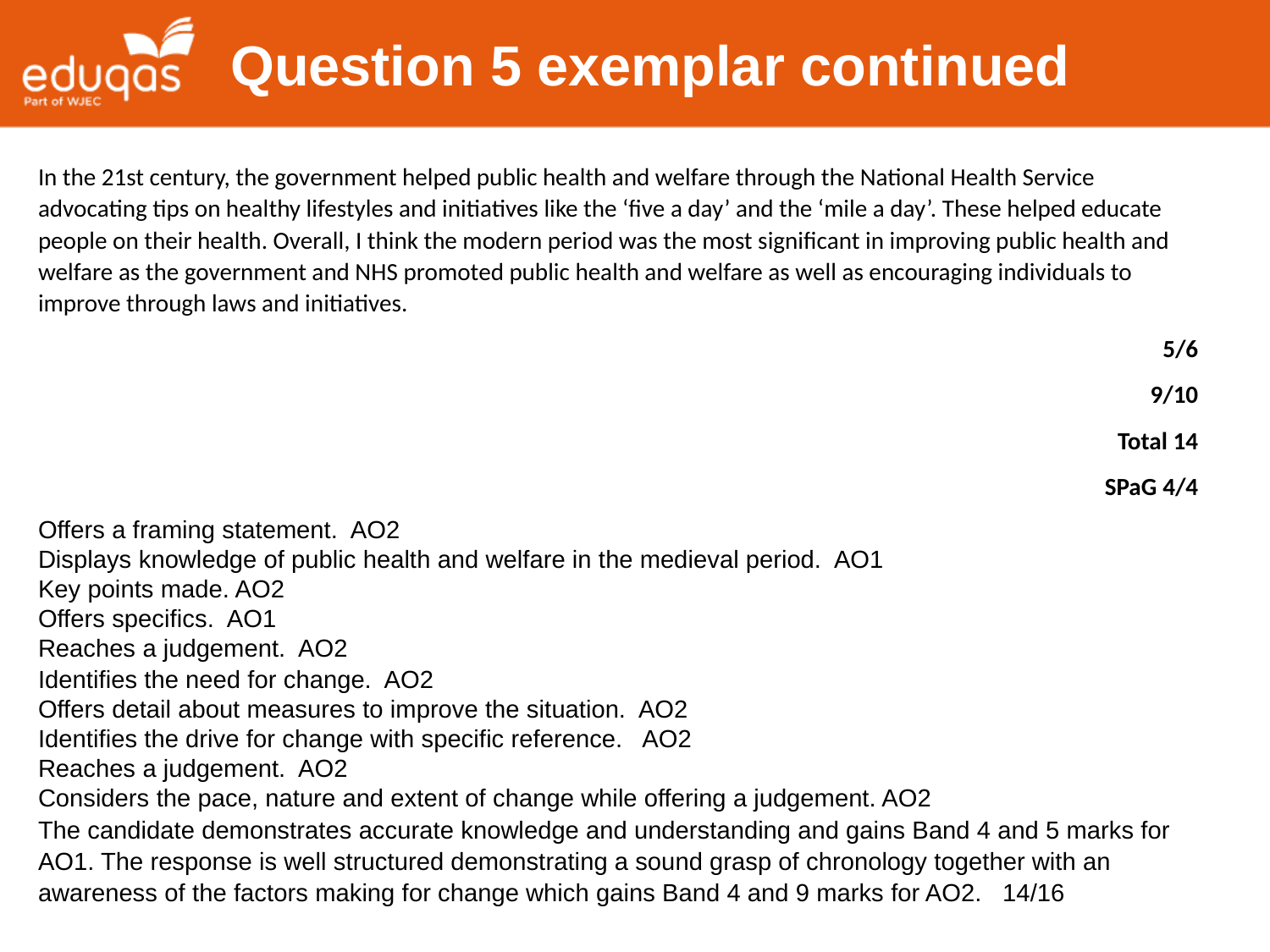

# Question 5 exemplar continued

In the 21st century, the government helped public health and welfare through the National Health Service advocating tips on healthy lifestyles and initiatives like the ‘five a day’ and the ‘mile a day’. These helped educate people on their health. Overall, I think the modern period was the most significant in improving public health and welfare as the government and NHS promoted public health and welfare as well as encouraging individuals to improve through laws and initiatives.
5/6
9/10
Total 14
SPaG 4/4
Offers a framing statement.  AO2
Displays knowledge of public health and welfare in the medieval period.  AO1
Key points made. AO2
Offers specifics.  AO1
Reaches a judgement.  AO2
Identifies the need for change.  AO2
Offers detail about measures to improve the situation.  AO2
Identifies the drive for change with specific reference.   AO2
Reaches a judgement.  AO2
Considers the pace, nature and extent of change while offering a judgement. AO2
The candidate demonstrates accurate knowledge and understanding and gains Band 4 and 5 marks for AO1. The response is well structured demonstrating a sound grasp of chronology together with an awareness of the factors making for change which gains Band 4 and 9 marks for AO2.   14/16